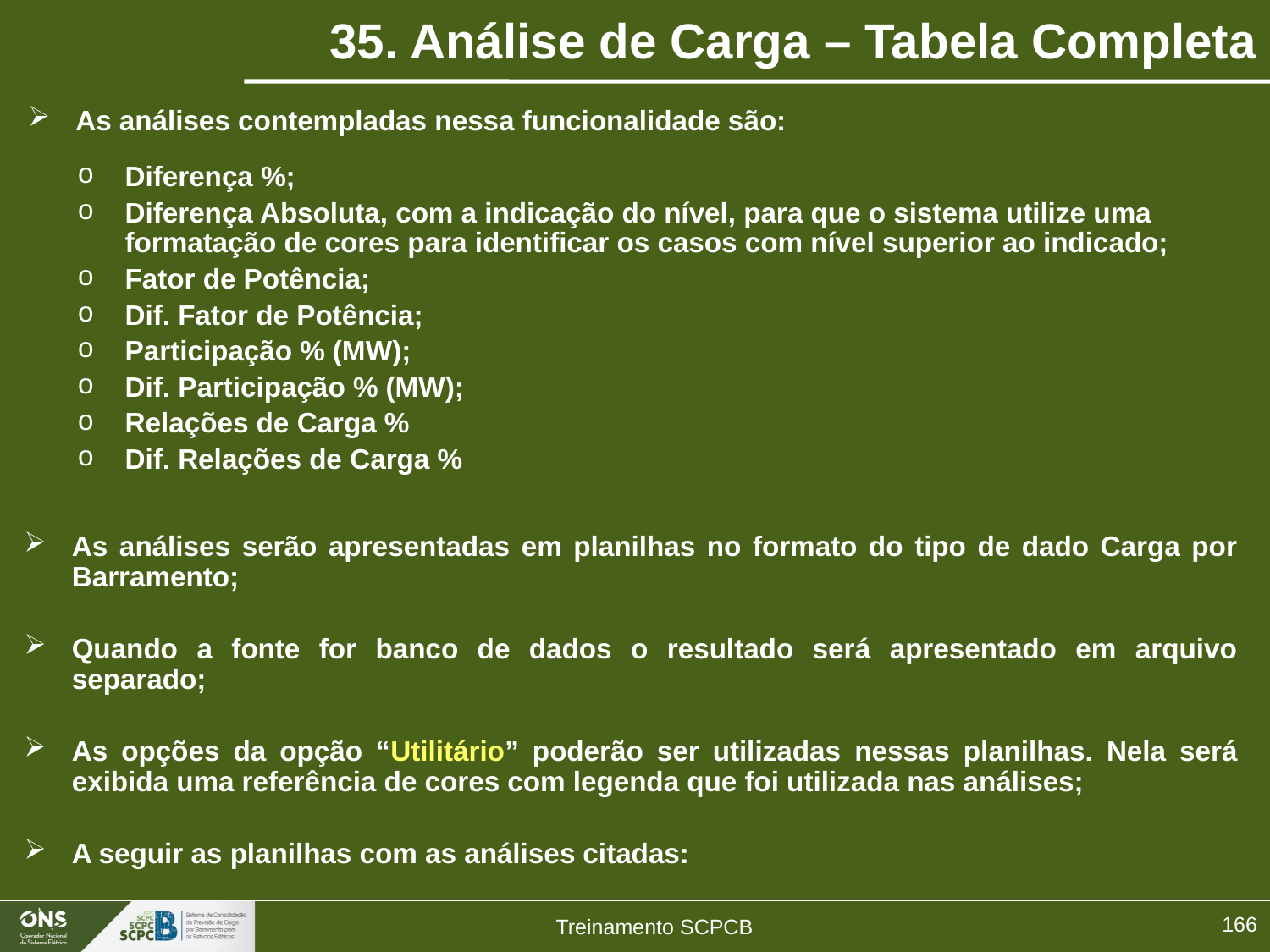

35. Análise de Carga – Tabela Completa
As análises contempladas nessa funcionalidade são:
Diferença %;
Diferença Absoluta, com a indicação do nível, para que o sistema utilize uma formatação de cores para identificar os casos com nível superior ao indicado;
Fator de Potência;
Dif. Fator de Potência;
Participação % (MW);
Dif. Participação % (MW);
Relações de Carga %
Dif. Relações de Carga %
As análises serão apresentadas em planilhas no formato do tipo de dado Carga por Barramento;

Quando a fonte for banco de dados o resultado será apresentado em arquivo separado;

As opções da opção “Utilitário” poderão ser utilizadas nessas planilhas. Nela será exibida uma referência de cores com legenda que foi utilizada nas análises;

A seguir as planilhas com as análises citadas: